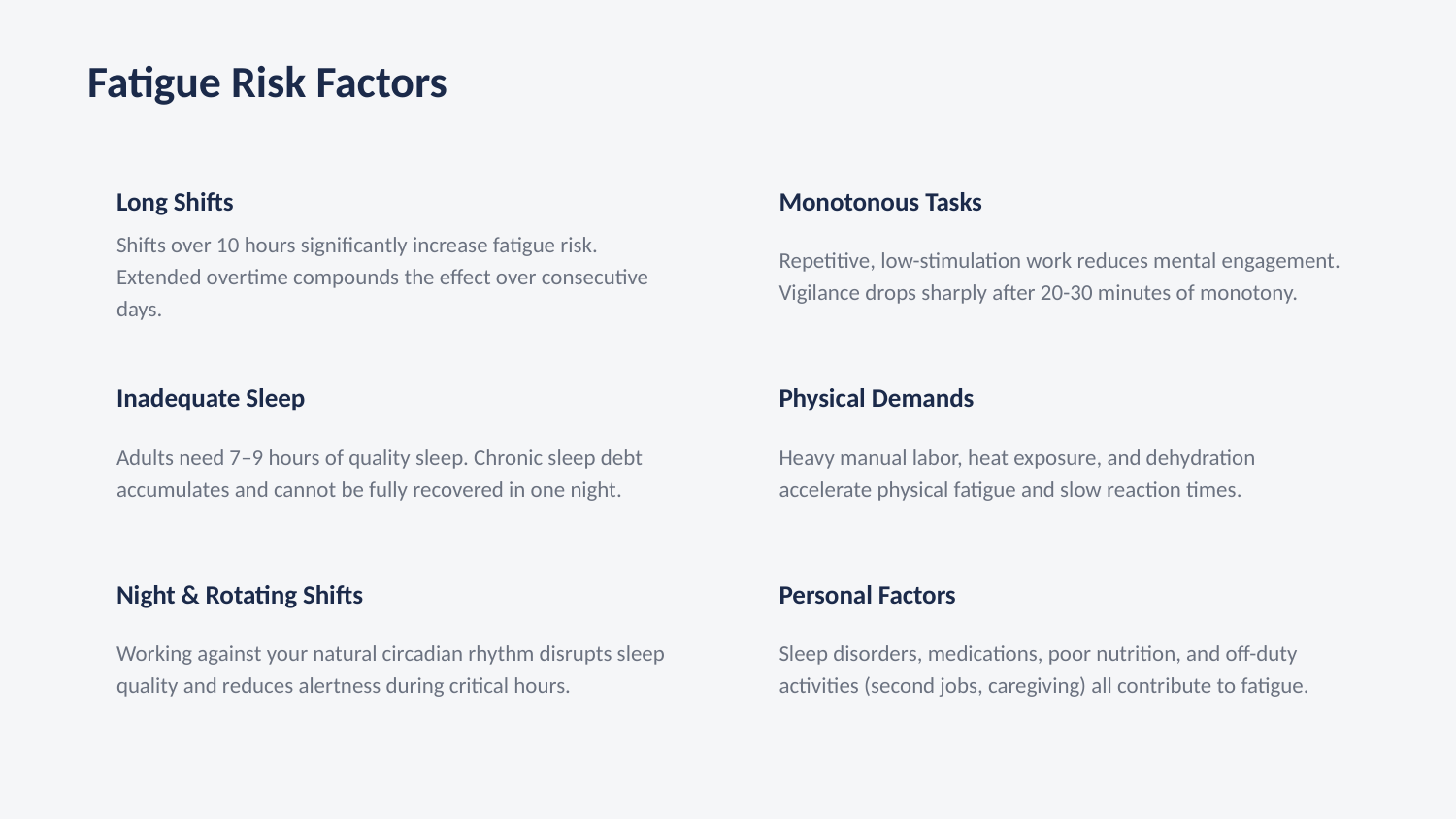

Fatigue Risk Factors

Long Shifts
Monotonous Tasks
Shifts over 10 hours significantly increase fatigue risk. Extended overtime compounds the effect over consecutive days.
Repetitive, low-stimulation work reduces mental engagement. Vigilance drops sharply after 20-30 minutes of monotony.

Inadequate Sleep
Physical Demands
Adults need 7–9 hours of quality sleep. Chronic sleep debt accumulates and cannot be fully recovered in one night.
Heavy manual labor, heat exposure, and dehydration accelerate physical fatigue and slow reaction times.

Night & Rotating Shifts
Personal Factors
Working against your natural circadian rhythm disrupts sleep quality and reduces alertness during critical hours.
Sleep disorders, medications, poor nutrition, and off-duty activities (second jobs, caregiving) all contribute to fatigue.